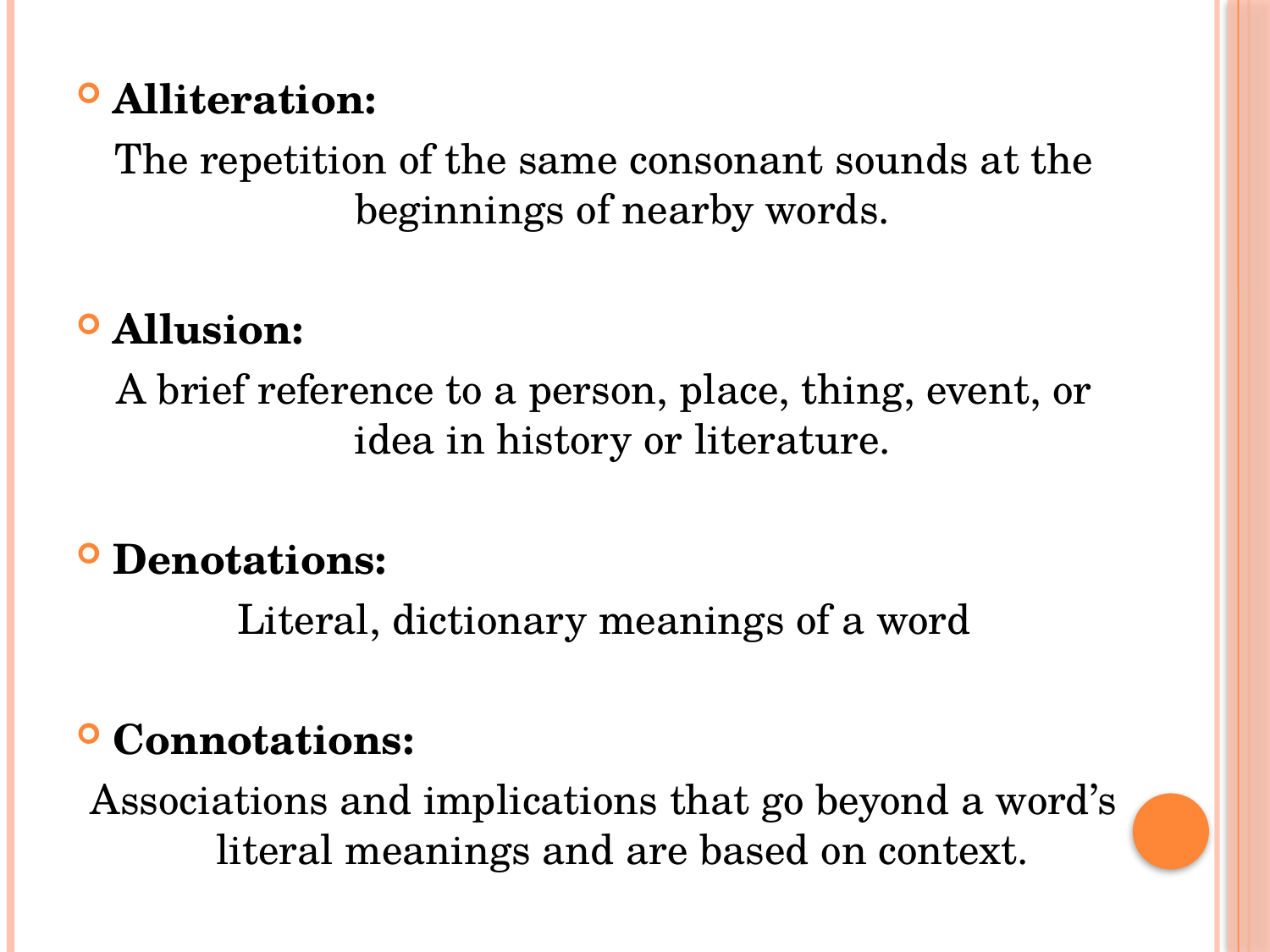

Alliteration:
The repetition of the same consonant sounds at the beginnings of nearby words.

Allusion:
A brief reference to a person, place, thing, event, or idea in history or literature.

Denotations:
Literal, dictionary meanings of a word

Connotations:
Associations and implications that go beyond a word’s literal meanings and are based on context.